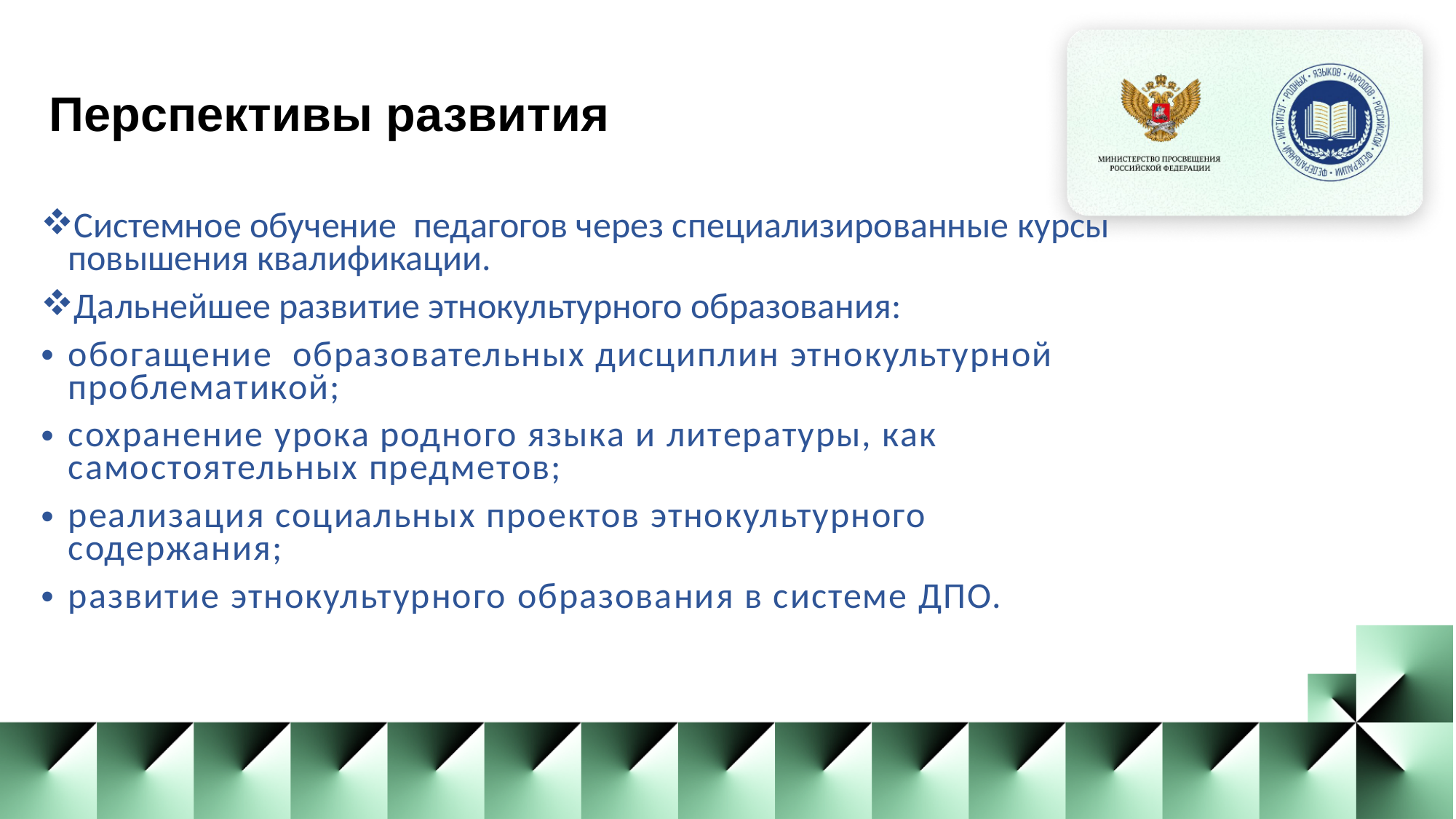

Перспективы развития
Системное обучение  педагогов через специализированные курсы повышения квалификации.
Дальнейшее развитие этнокультурного образования:
обогащение  образовательных дисциплин этнокультурной проблематикой;
сохранение урока родного языка и литературы, как самостоятельных предметов;
реализация социальных проектов этнокультурного содержания;
развитие этнокультурного образования в системе ДПО.